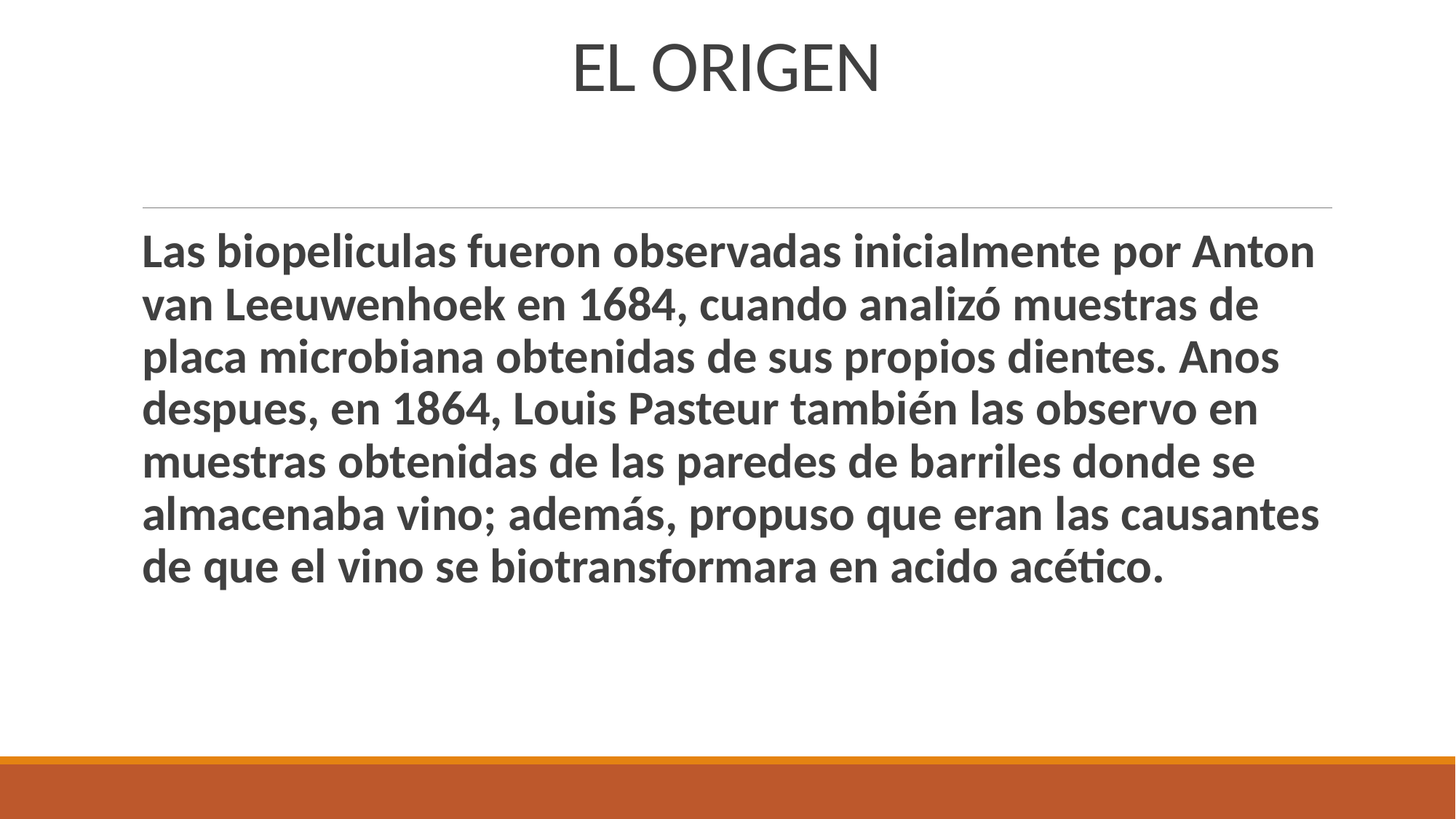

# EL ORIGEN
Las biopeliculas fueron observadas inicialmente por Anton van Leeuwenhoek en 1684, cuando analizó muestras de placa microbiana obtenidas de sus propios dientes. Anos despues, en 1864, Louis Pasteur también las observo en muestras obtenidas de las paredes de barriles donde se almacenaba vino; además, propuso que eran las causantes de que el vino se biotransformara en acido acético.